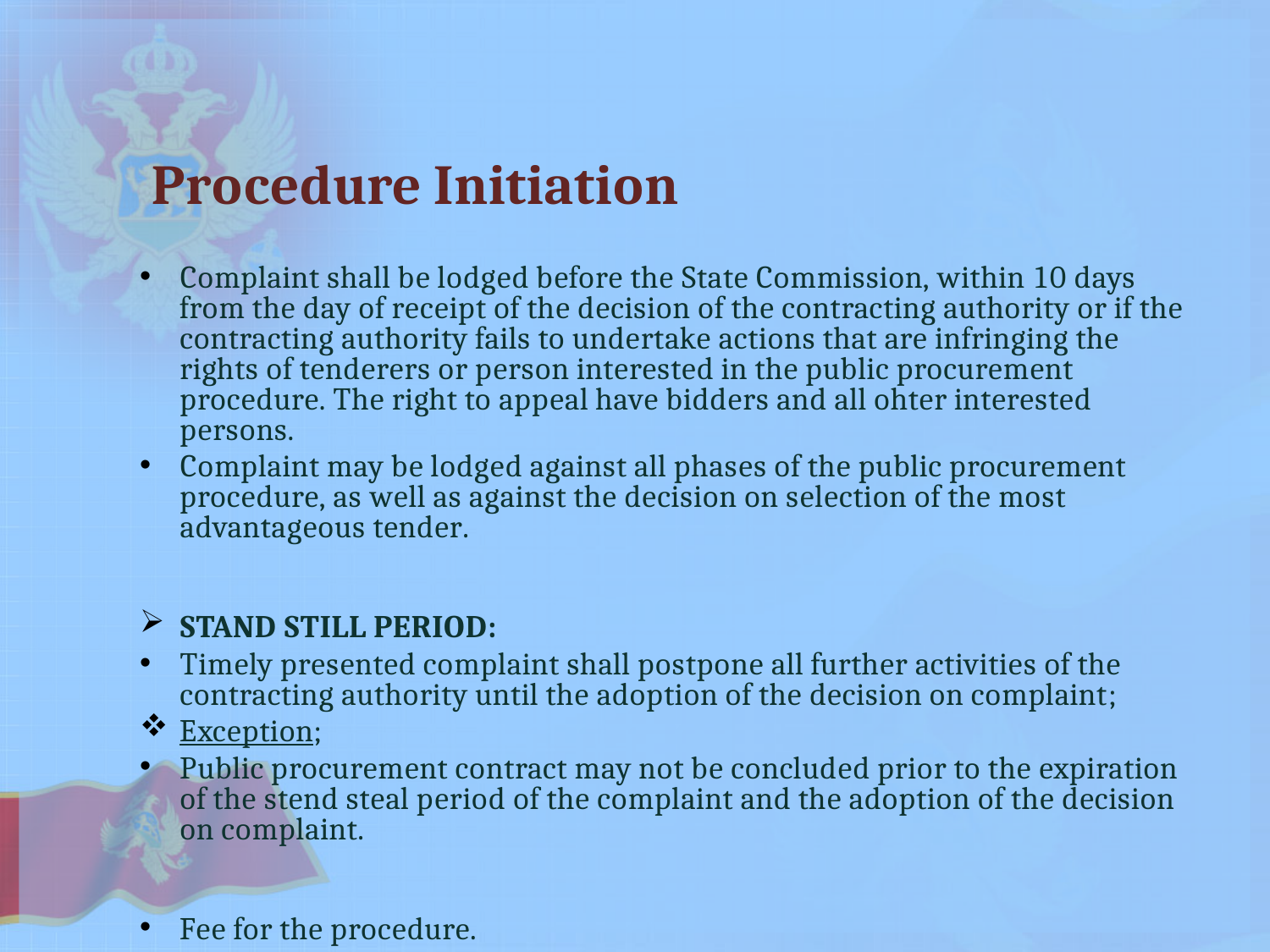

# Procedure Initiation

Complaint shall be lodged before the State Commission, within 10 days from the day of receipt of the decision of the contracting authority or if the contracting authority fails to undertake actions that are infringing the rights of tenderers or person interested in the public procurement procedure. The right to appeal have bidders and all ohter interested persons.
Complaint may be lodged against all phases of the public procurement procedure, as well as against the decision on selection of the most advantageous tender.

STAND STILL PERIOD:
Timely presented complaint shall postpone all further activities of the contracting authority until the adoption of the decision on complaint;
Exception;
Public procurement contract may not be concluded prior to the expiration of the stend steal period of the complaint and the adoption of the decision on complaint.

Fee for the procedure.